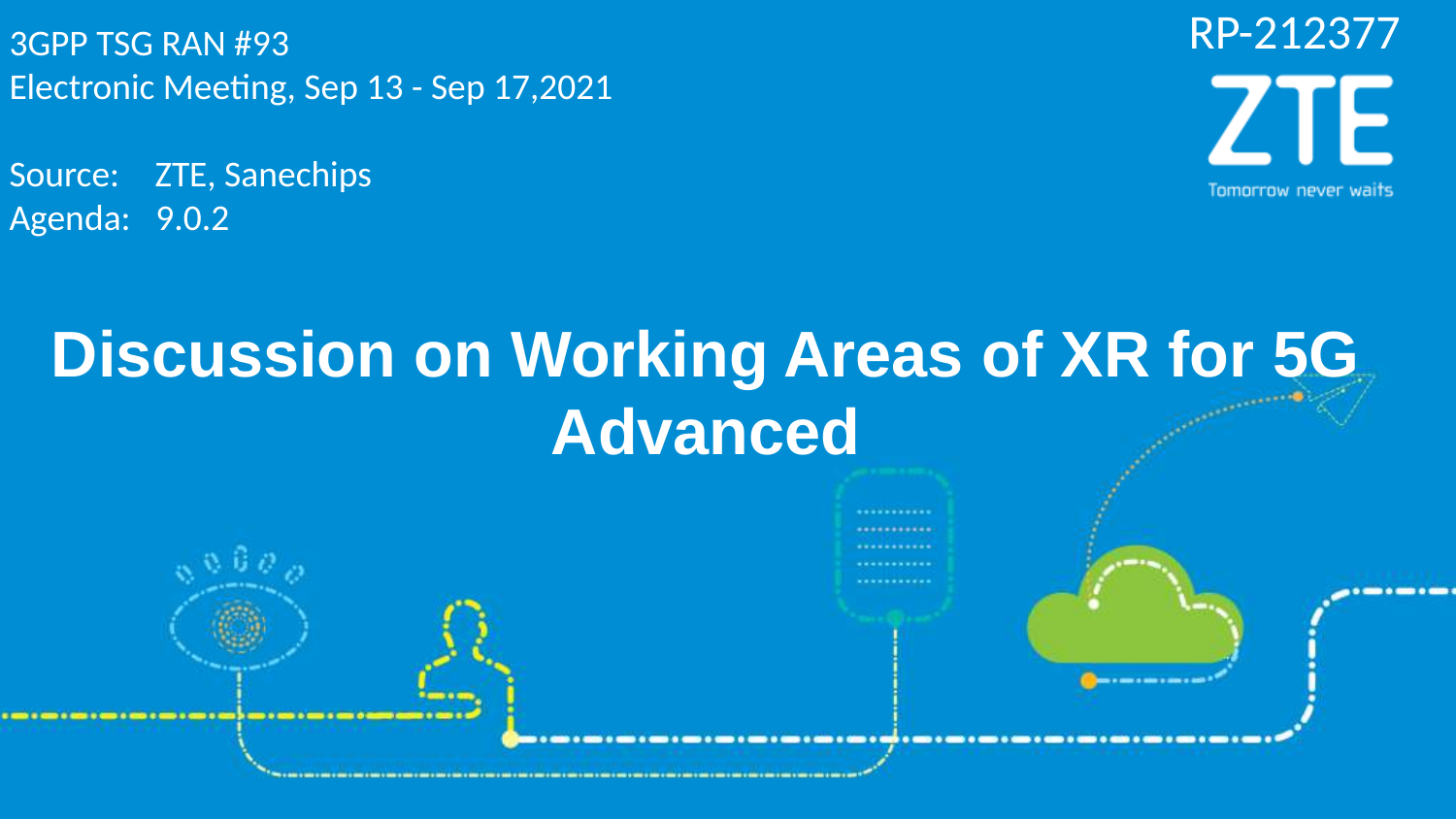

RP-212377
3GPP TSG RAN #93
Electronic Meeting, Sep 13 - Sep 17,2021

Source: 	ZTE, Sanechips
Agenda:   9.0.2

Discussion on Working Areas of XR for 5G Advanced